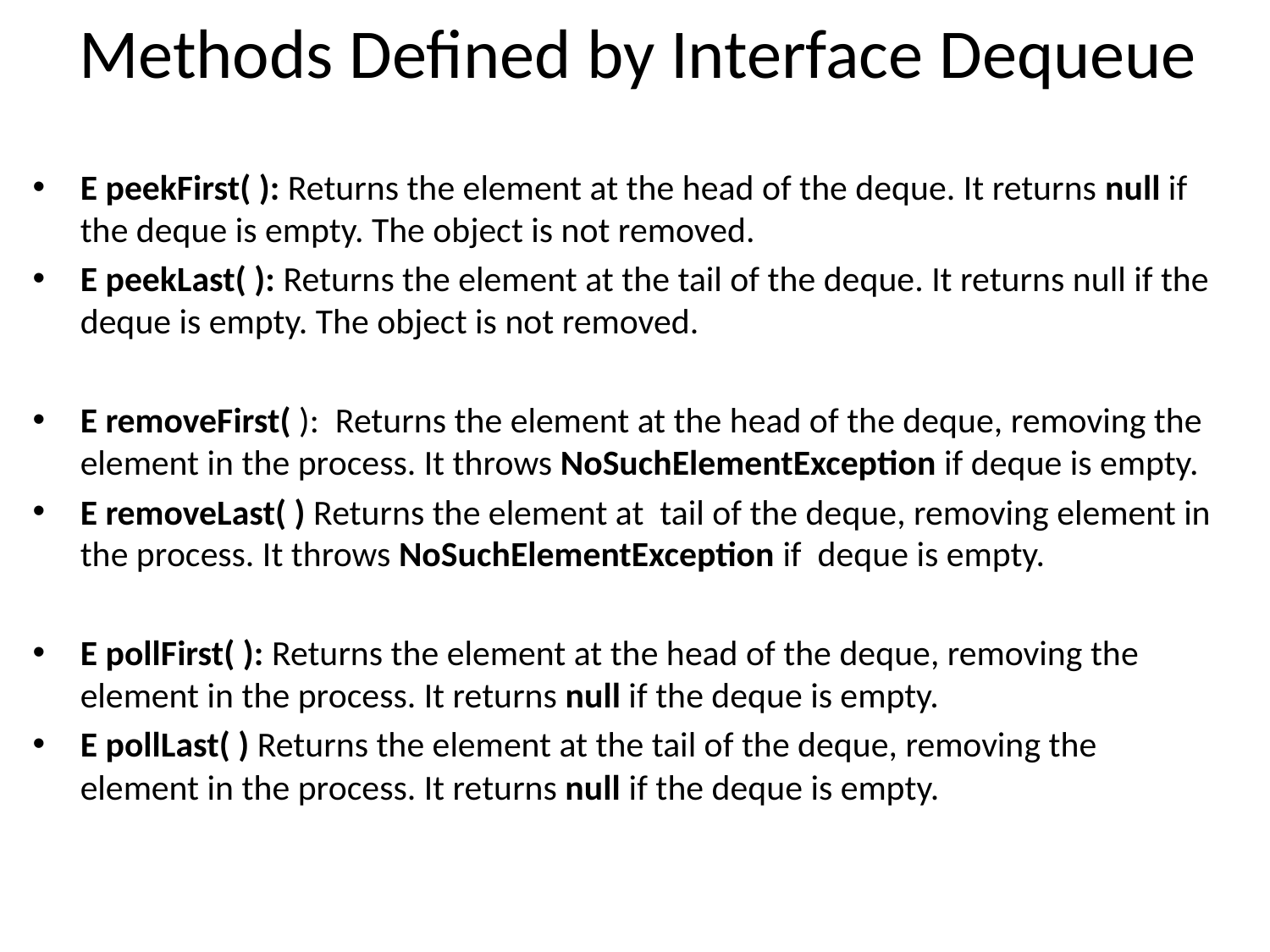

# Methods Defined by Interface Dequeue

E peekFirst( ): Returns the element at the head of the deque. It returns null if the deque is empty. The object is not removed.
E peekLast( ): Returns the element at the tail of the deque. It returns null if the deque is empty. The object is not removed.

E removeFirst( ):  Returns the element at the head of the deque, removing the element in the process. It throws NoSuchElementException if deque is empty.
E removeLast( ) Returns the element at  tail of the deque, removing element in the process. It throws NoSuchElementException if  deque is empty.

E pollFirst( ): Returns the element at the head of the deque, removing the element in the process. It returns null if the deque is empty.
E pollLast( ) Returns the element at the tail of the deque, removing the element in the process. It returns null if the deque is empty.